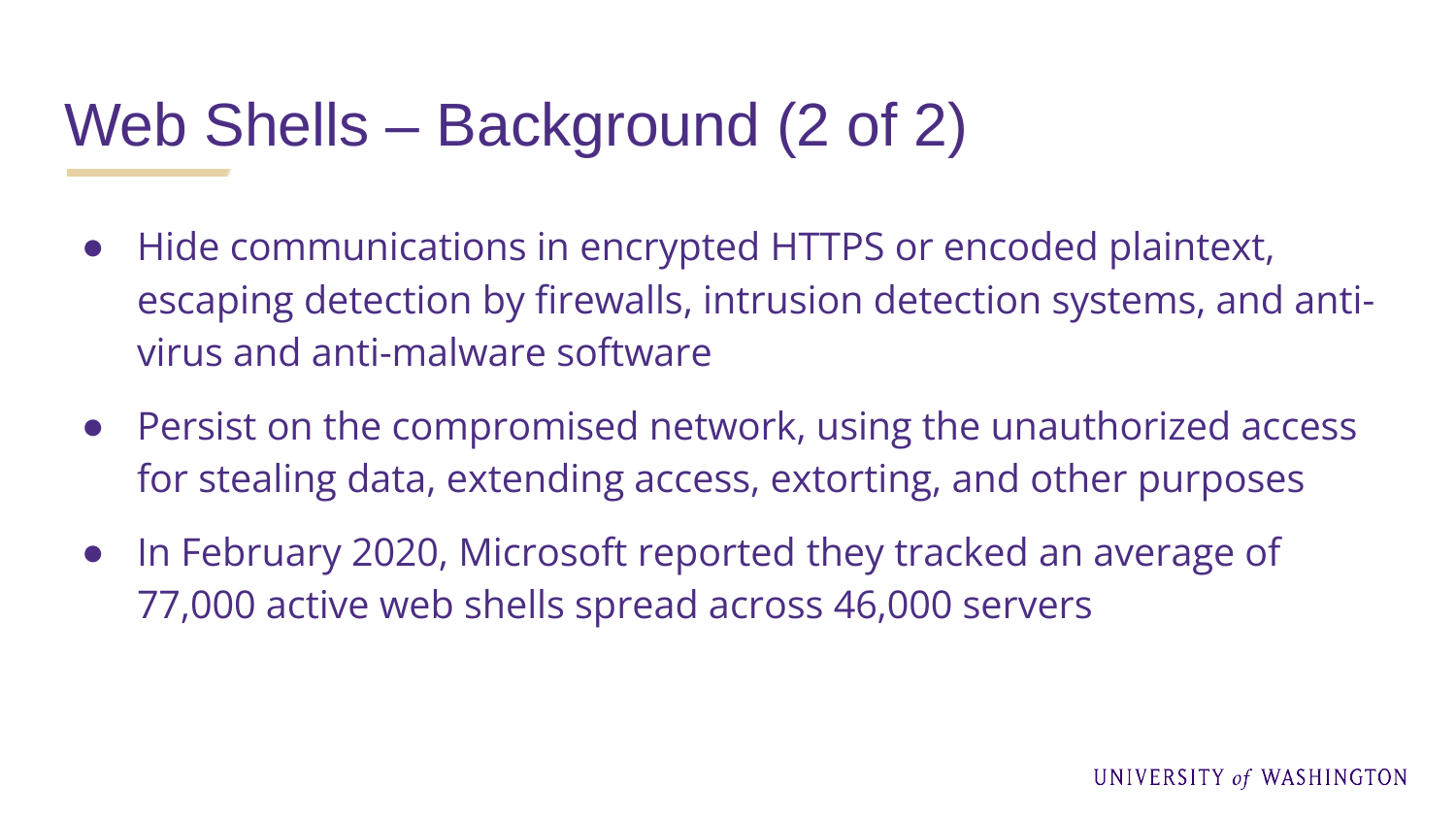

# Web Shells – Background (2 of 2)
Hide communications in encrypted HTTPS or encoded plaintext, escaping detection by firewalls, intrusion detection systems, and anti-virus and anti-malware software
Persist on the compromised network, using the unauthorized access for stealing data, extending access, extorting, and other purposes
In February 2020, Microsoft reported they tracked an average of 77,000 active web shells spread across 46,000 servers